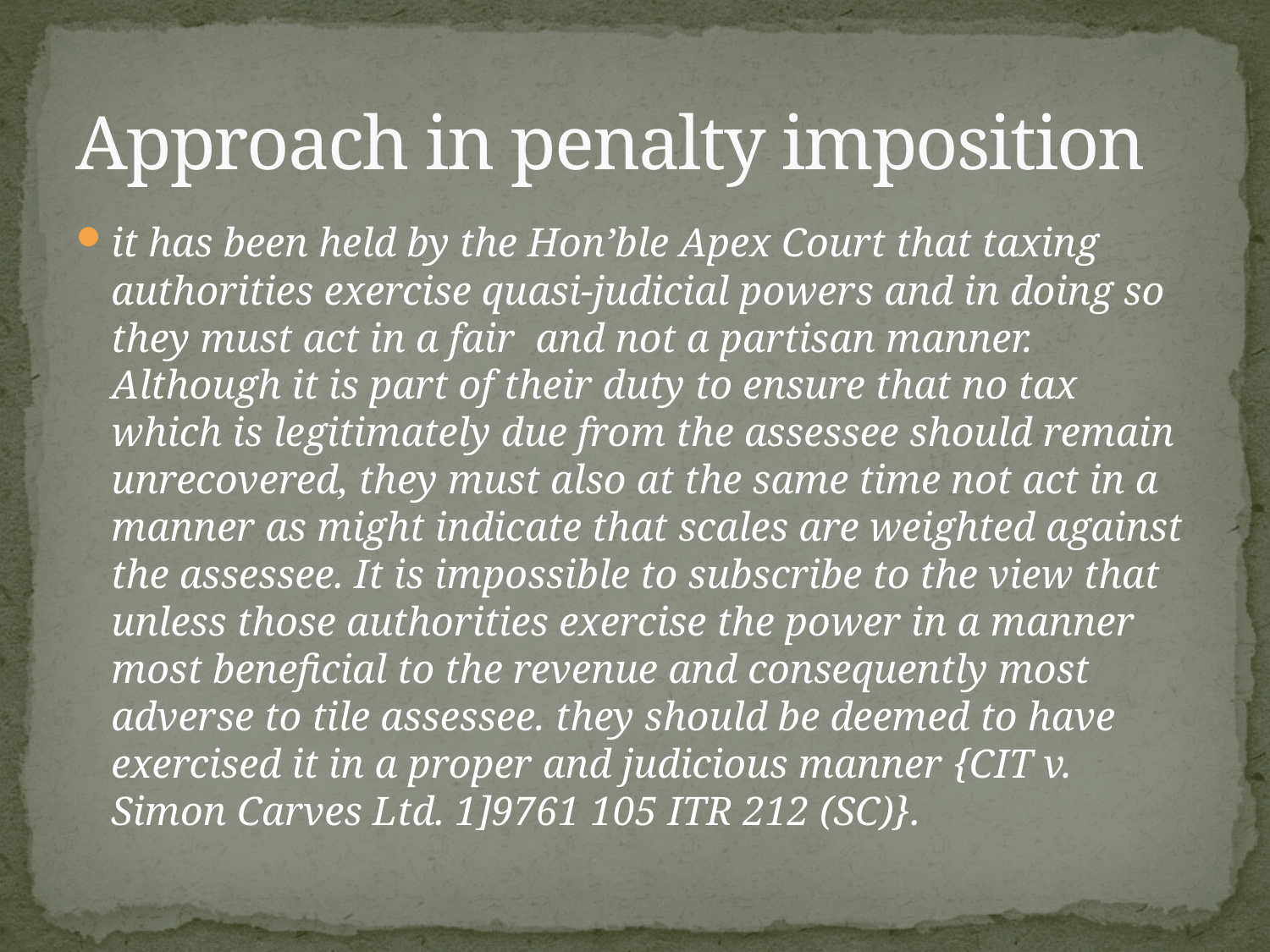

# Approach in penalty imposition
it has been held by the Hon’ble Apex Court that taxing authorities exercise quasi-judicial powers and in doing so they must act in a fair  and not a partisan manner. Although it is part of their duty to ensure that no tax which is legitimately due from the assessee should remain unrecovered, they must also at the same time not act in a manner as might indicate that scales are weighted against the assessee. It is impossible to subscribe to the view that unless those authorities exercise the power in a manner most beneficial to the revenue and consequently most adverse to tile assessee. they should be deemed to have exercised it in a proper and judicious manner {CIT v. Simon Carves Ltd. 1]9761 105 ITR 212 (SC)}.